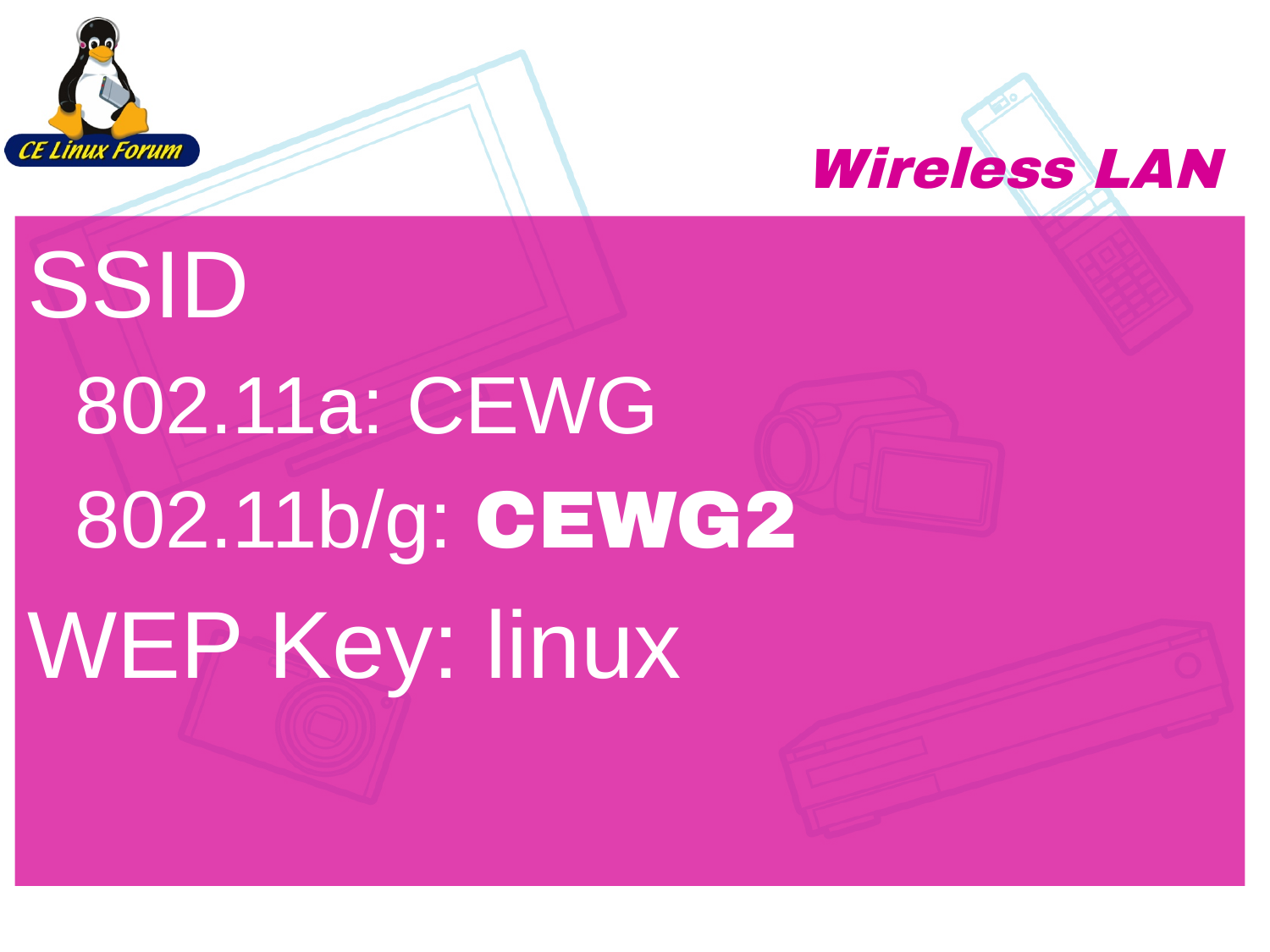

Wireless LAN
SSID
802.11a: CEWG
802.11b/g: CEWG2
WEP Key: linux